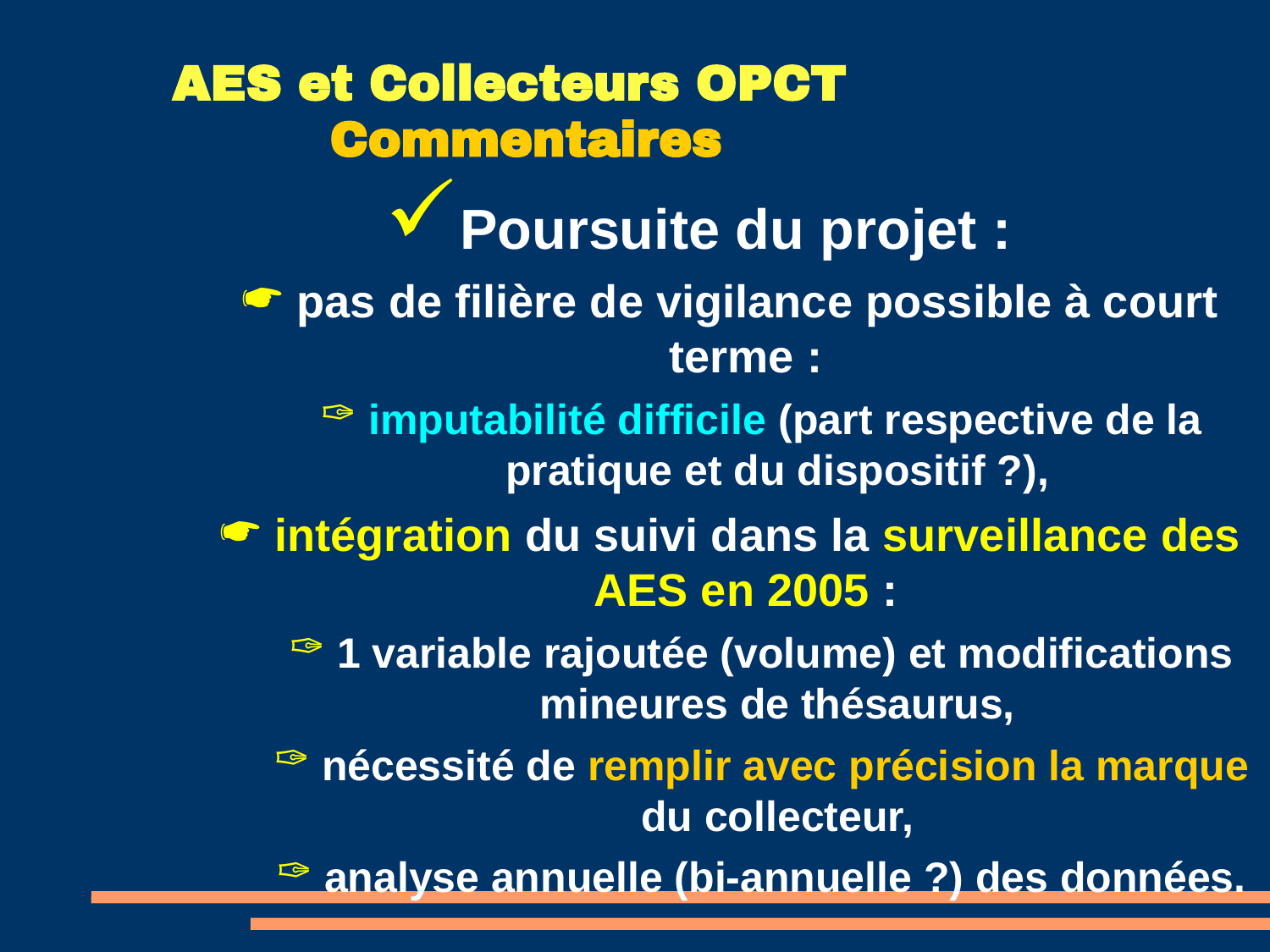

AES et Collecteurs OPCT
 Commentaires
Poursuite du projet :
 pas de filière de vigilance possible à court terme :
 imputabilité difficile (part respective de la pratique et du dispositif ?),
 intégration du suivi dans la surveillance des AES en 2005 :
 1 variable rajoutée (volume) et modifications mineures de thésaurus,
 nécessité de remplir avec précision la marque du collecteur,
 analyse annuelle (bi-annuelle ?) des données.